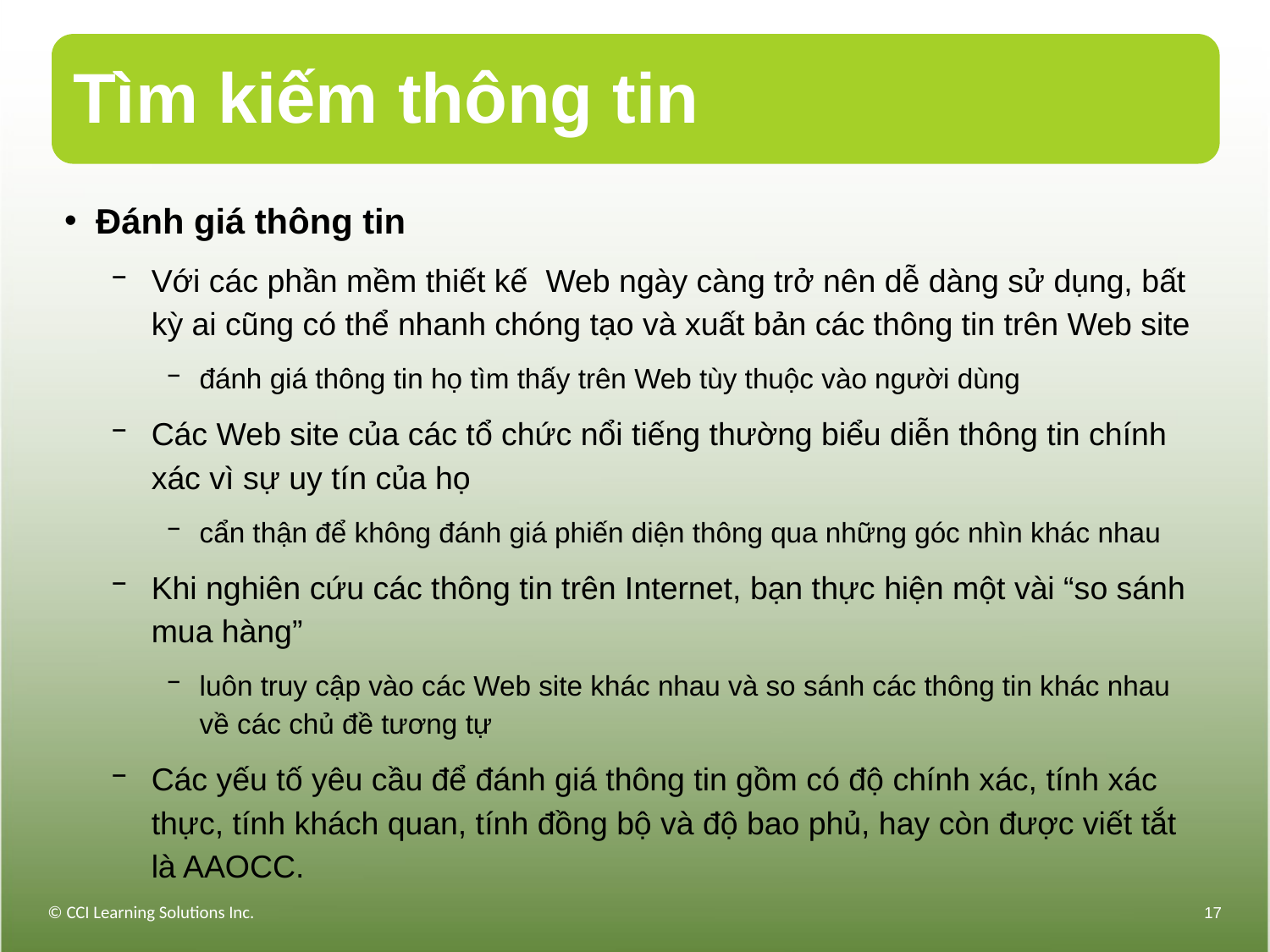

# Tìm kiếm thông tin
Đánh giá thông tin
Với các phần mềm thiết kế  Web ngày càng trở nên dễ dàng sử dụng, bất kỳ ai cũng có thể nhanh chóng tạo và xuất bản các thông tin trên Web site
đánh giá thông tin họ tìm thấy trên Web tùy thuộc vào người dùng
Các Web site của các tổ chức nổi tiếng thường biểu diễn thông tin chính xác vì sự uy tín của họ
cẩn thận để không đánh giá phiến diện thông qua những góc nhìn khác nhau
Khi nghiên cứu các thông tin trên Internet, bạn thực hiện một vài “so sánh mua hàng”
luôn truy cập vào các Web site khác nhau và so sánh các thông tin khác nhau về các chủ đề tương tự
Các yếu tố yêu cầu để đánh giá thông tin gồm có độ chính xác, tính xác thực, tính khách quan, tính đồng bộ và độ bao phủ, hay còn được viết tắt là AAOCC.
© CCI Learning Solutions Inc.
17